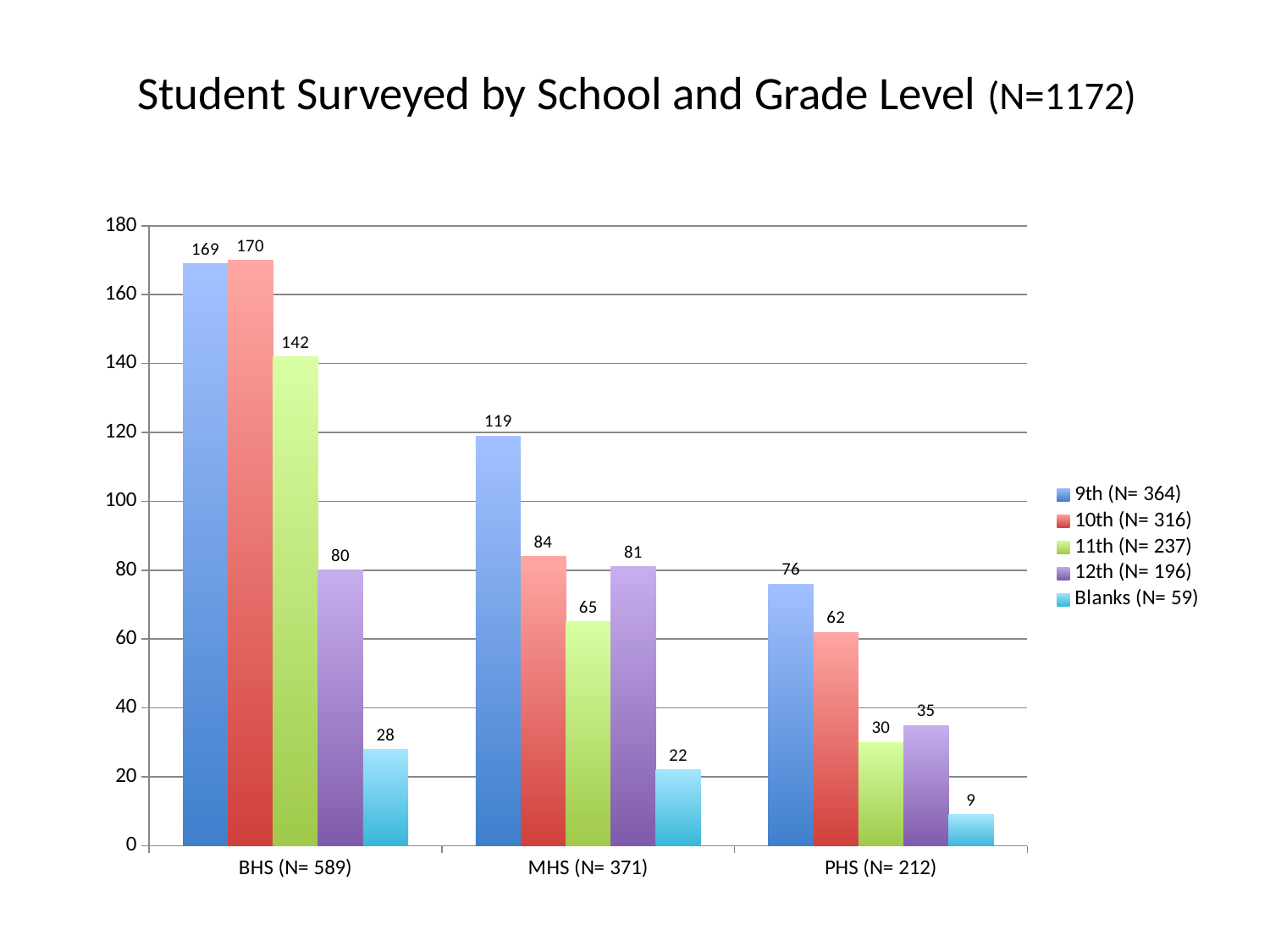

# Student Surveyed by School and Grade Level (N=1172)

### Chart

| Category | 9th (N= 364) | 10th (N= 316) | 11th (N= 237) | 12th (N= 196) | Blanks (N= 59) |
|---|---|---|---|---|---|
| BHS (N= 589) | 169.0 | 170.0 | 142.0 | 80.0 | 28.0 |
| MHS (N= 371) | 119.0 | 84.0 | 65.0 | 81.0 | 22.0 |
| PHS (N= 212) | 76.0 | 62.0 | 30.0 | 35.0 | 9.0 |